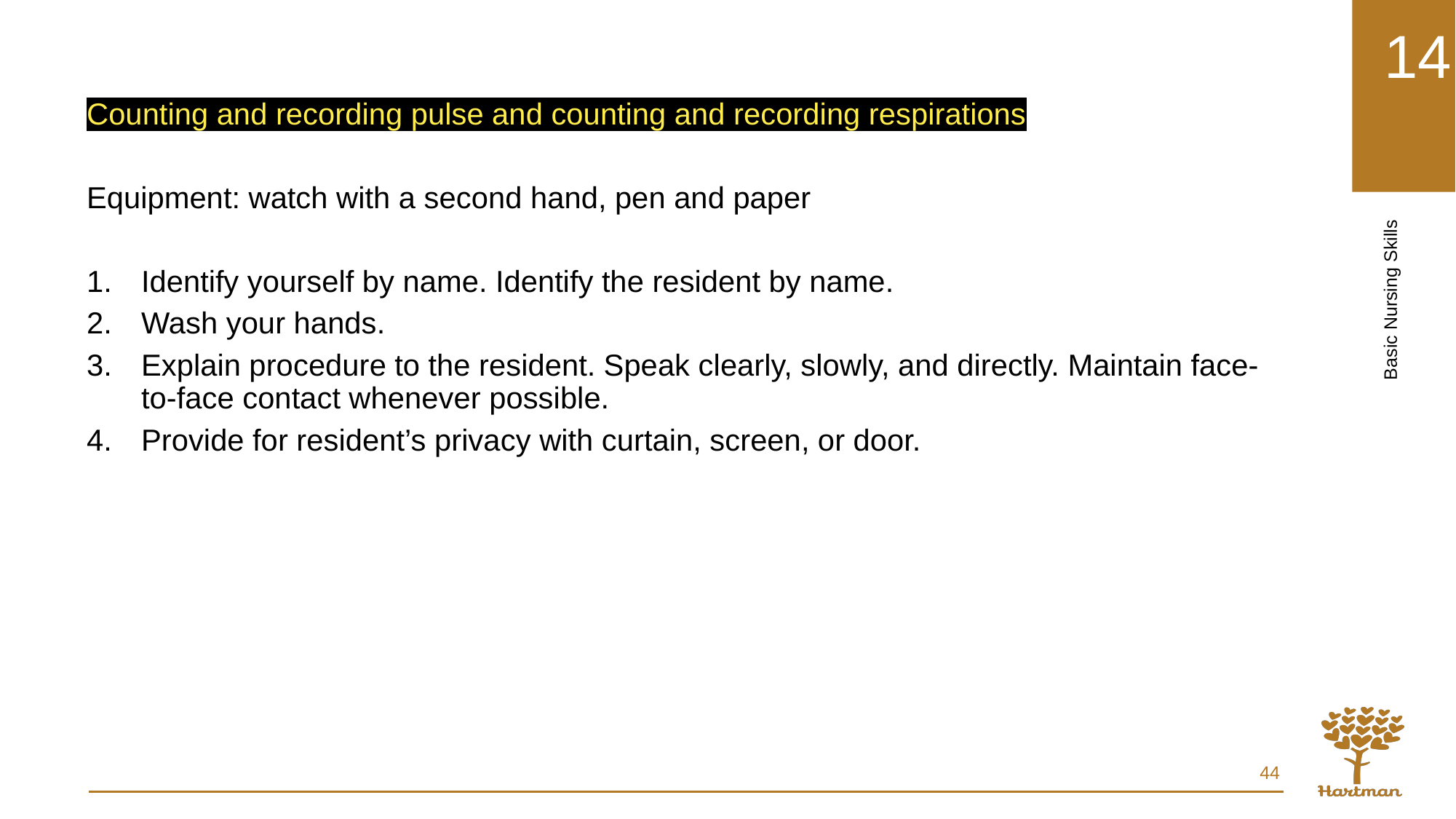

Counting and recording pulse and counting and recording respirations

Equipment: watch with a second hand, pen and paper

Identify yourself by name. Identify the resident by name.
Wash your hands.
Explain procedure to the resident. Speak clearly, slowly, and directly. Maintain face-to-face contact whenever possible.
Provide for resident’s privacy with curtain, screen, or door.

44